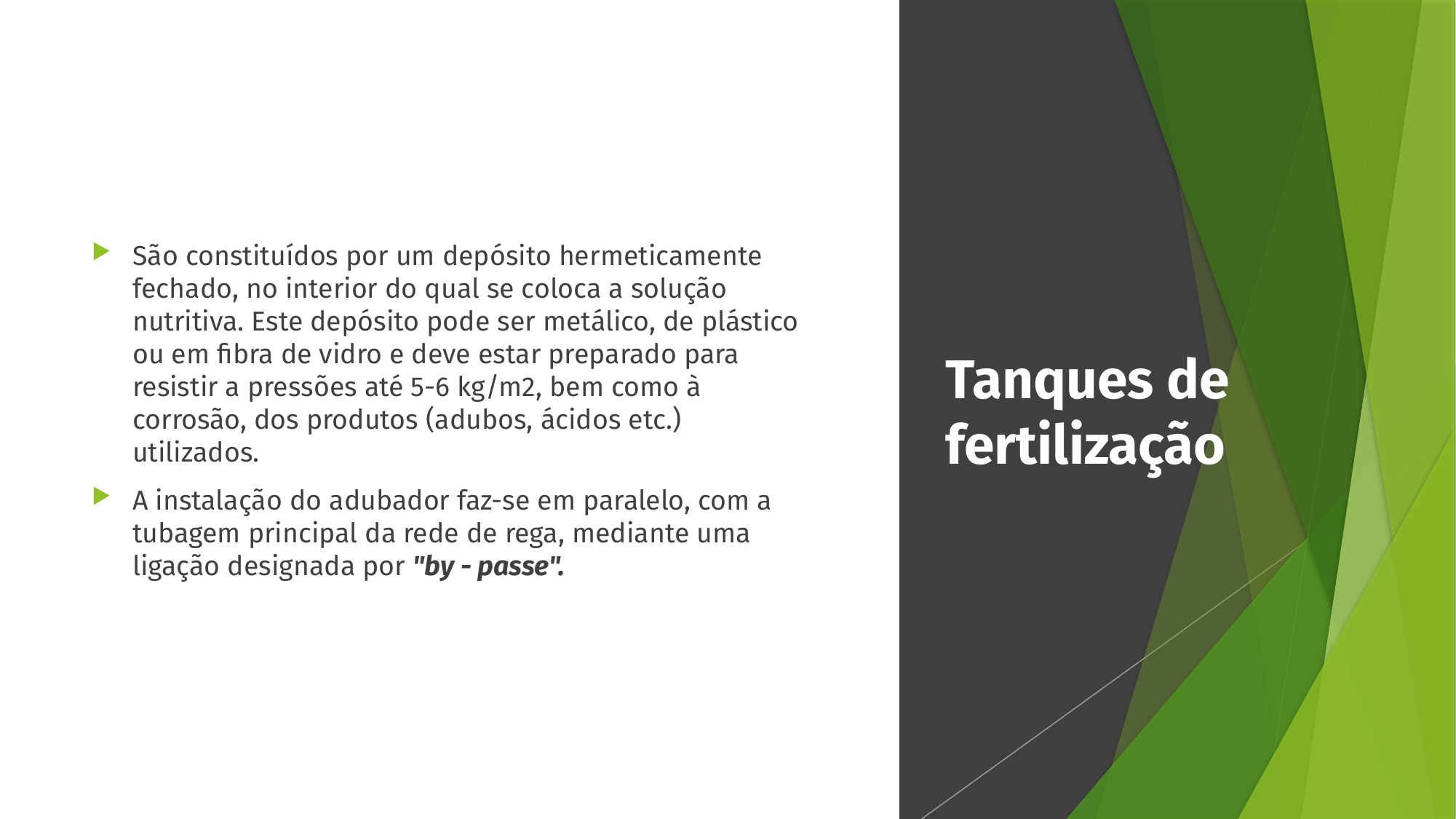

São constituídos por um depósito hermeticamente fechado, no interior do qual se coloca a solução nutritiva. Este depósito pode ser metálico, de plástico ou em fibra de vidro e deve estar preparado para resistir a pressões até 5-6 kg/m2, bem como à corrosão, dos produtos (adubos, ácidos etc.) utilizados.
A instalação do adubador faz-se em paralelo, com a tubagem principal da rede de rega, mediante uma ligação designada por "by - passe".
# Tanques de fertilização